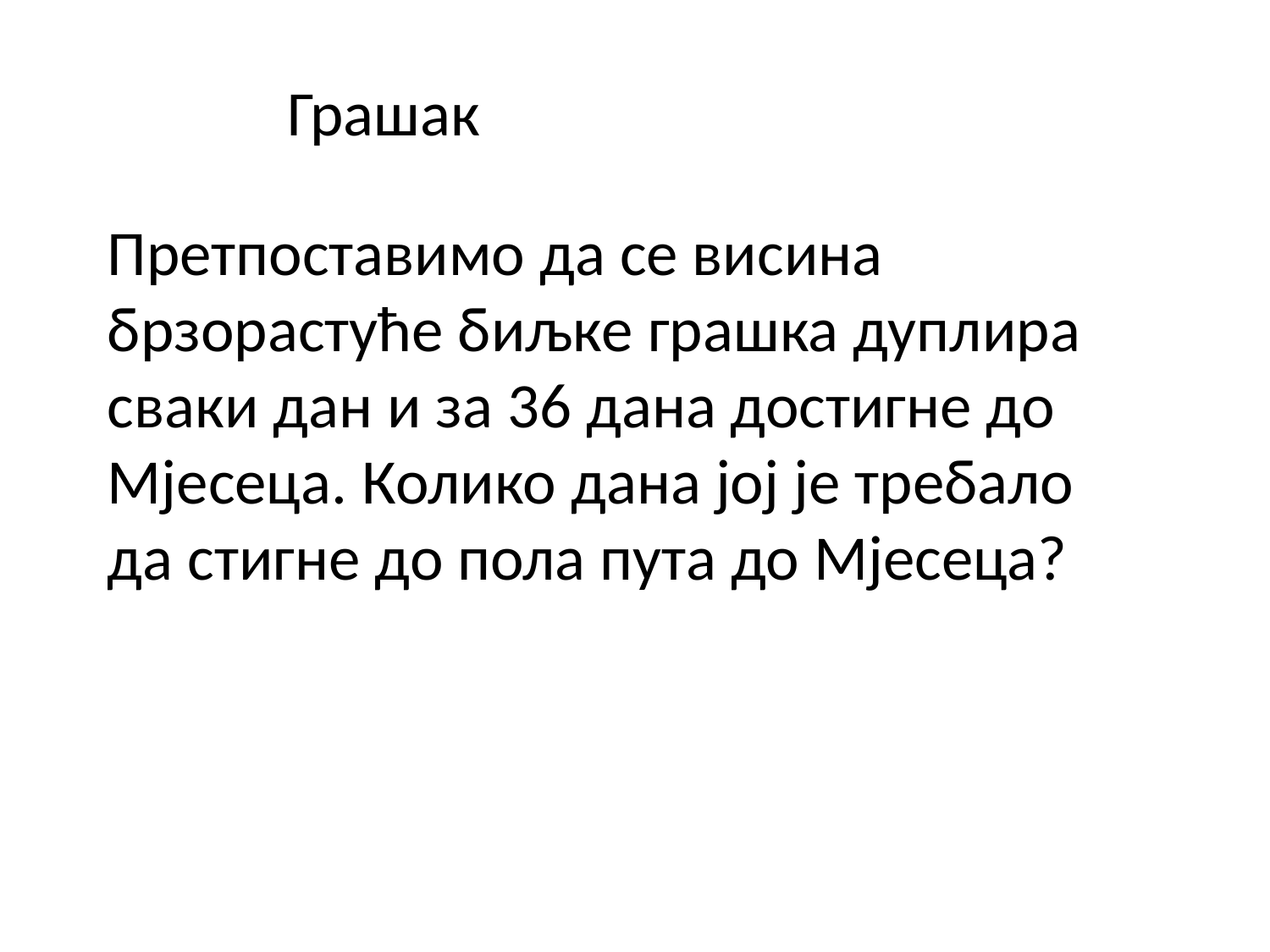

Грашак
Претпоставимо да се висина брзорастуће биљке грашка дуплира сваки дан и за 36 дана достигне до Мјесеца. Колико дана јој је требало да стигне до пола пута до Мјесеца?